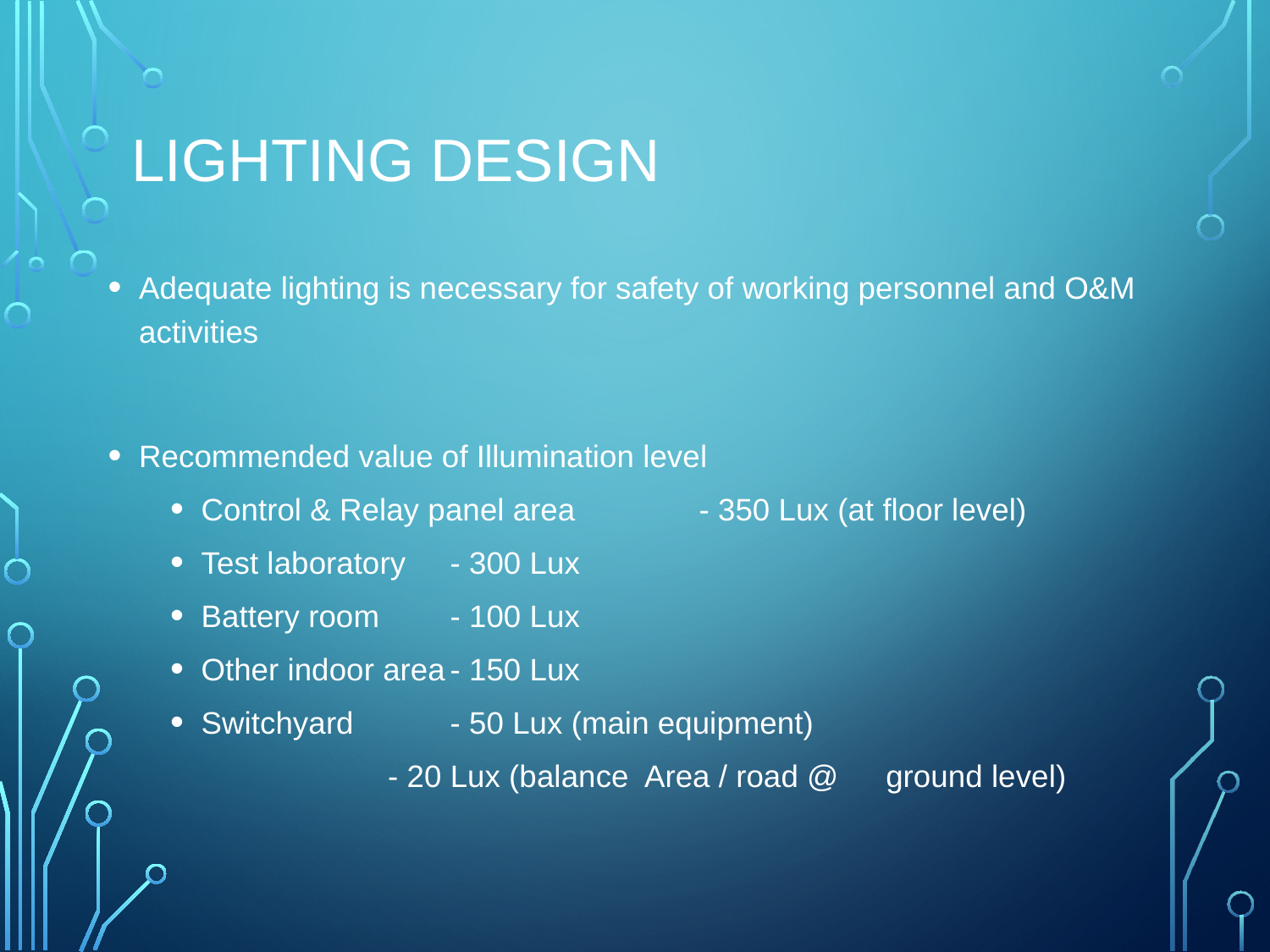

# Lighting Design
Adequate lighting is necessary for safety of working personnel and O&M activities

Recommended value of Illumination level
Control & Relay panel area	- 350 Lux (at floor level)
Test laboratory		- 300 Lux
Battery room		- 100 Lux
Other indoor area		- 150 Lux
Switchyard		- 50 Lux (main equipment)
			- 20 Lux (balance  Area / road @ 				ground level)